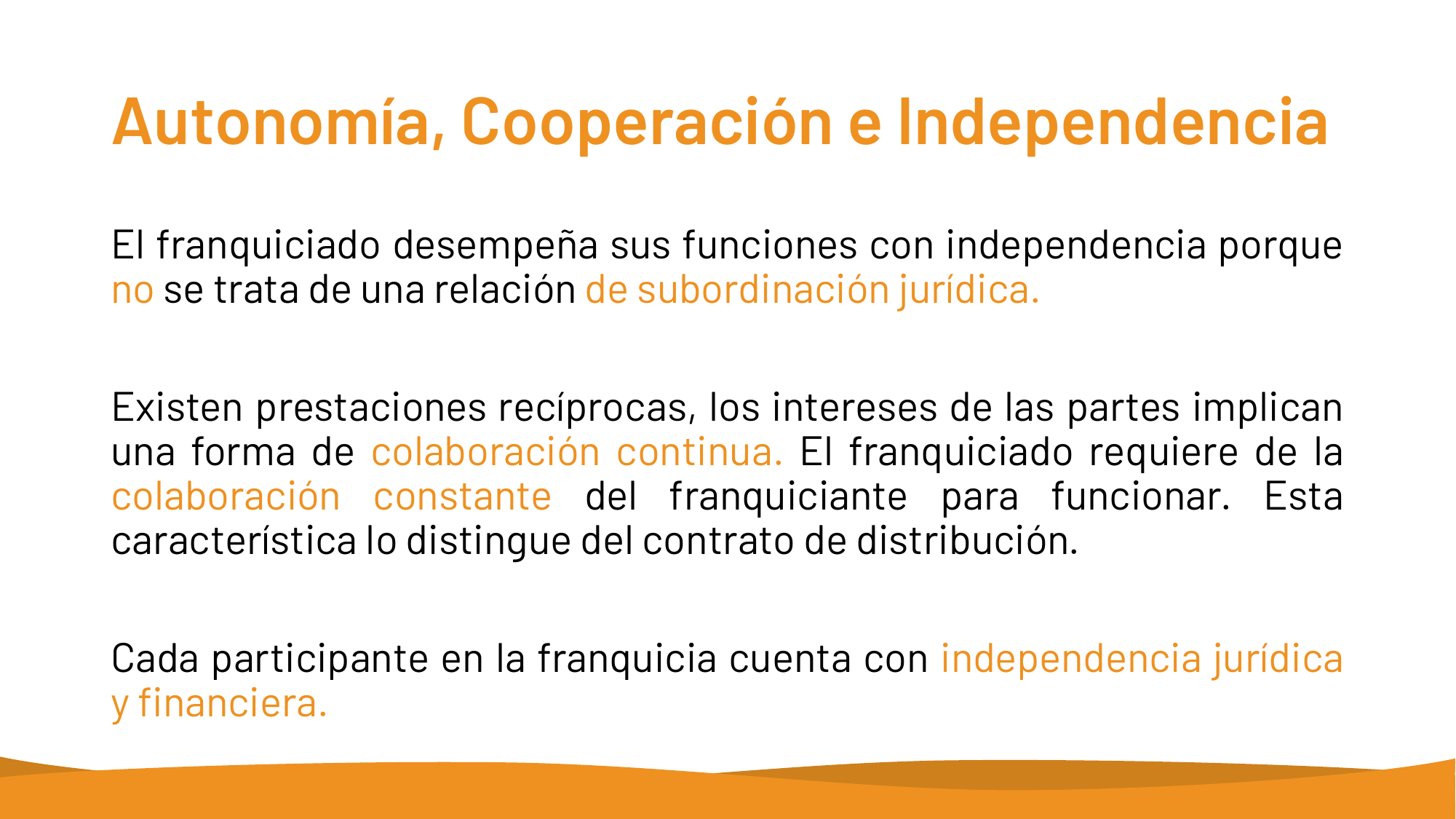

# Autonomía, Cooperación e Independencia
El franquiciado desempeña sus funciones con independencia porque no se trata de una relación de subordinación jurídica.

Existen prestaciones recíprocas, los intereses de las partes implican una forma de colaboración continua. El franquiciado requiere de la colaboración constante del franquiciante para funcionar. Esta característica lo distingue del contrato de distribución.

Cada participante en la franquicia cuenta con independencia jurídica y financiera.